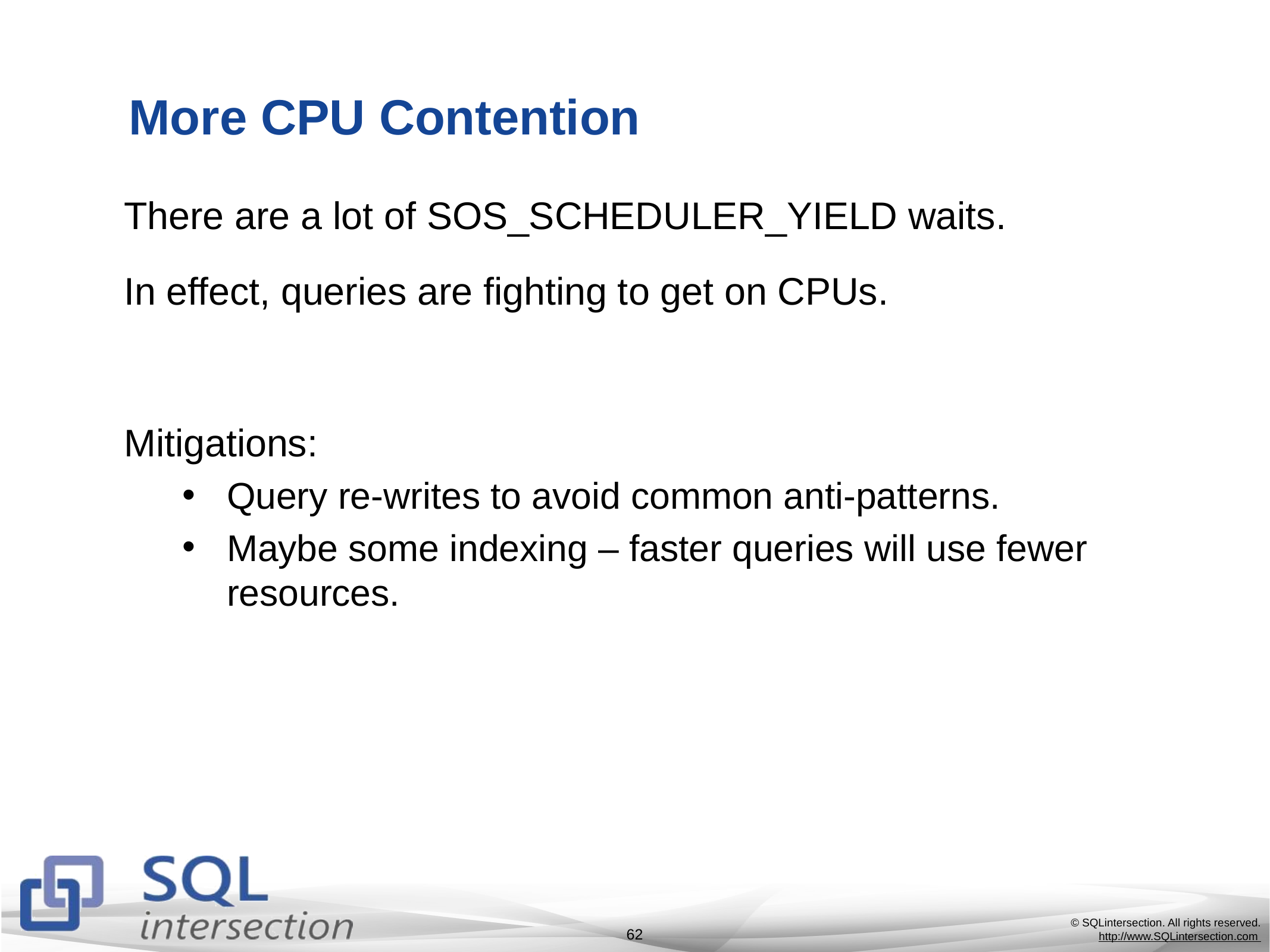

# More CPU Contention
There are a lot of SOS_SCHEDULER_YIELD waits.
In effect, queries are fighting to get on CPUs.

Mitigations:
Query re-writes to avoid common anti-patterns.
Maybe some indexing – faster queries will use fewer resources.